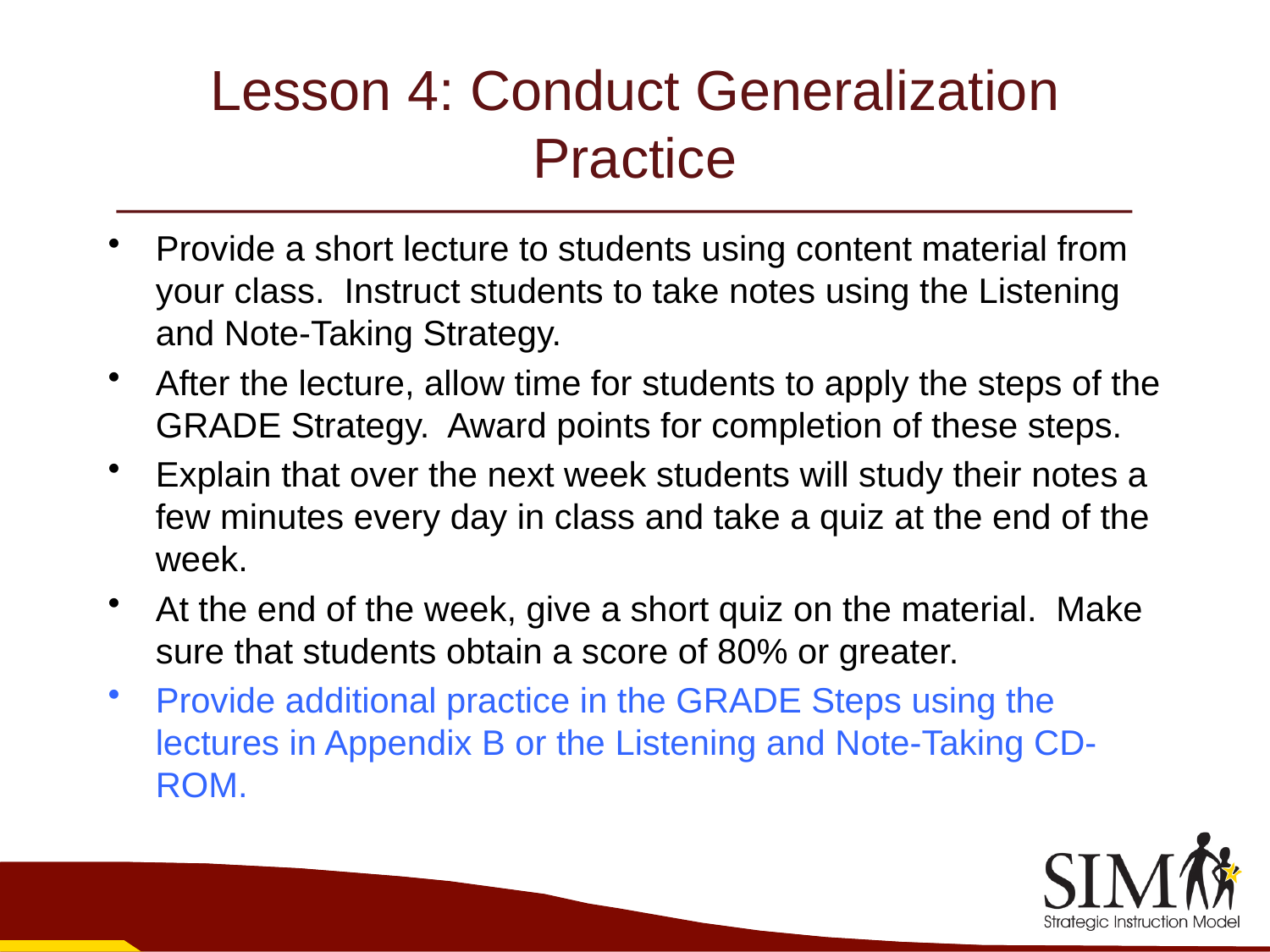

# Lesson 4: Conduct Generalization Practice
Provide a short lecture to students using content material from your class.  Instruct students to take notes using the Listening and Note-Taking Strategy.
After the lecture, allow time for students to apply the steps of the GRADE Strategy.  Award points for completion of these steps.
Explain that over the next week students will study their notes a few minutes every day in class and take a quiz at the end of the week.
At the end of the week, give a short quiz on the material.  Make sure that students obtain a score of 80% or greater.
Provide additional practice in the GRADE Steps using the lectures in Appendix B or the Listening and Note-Taking CD-ROM.